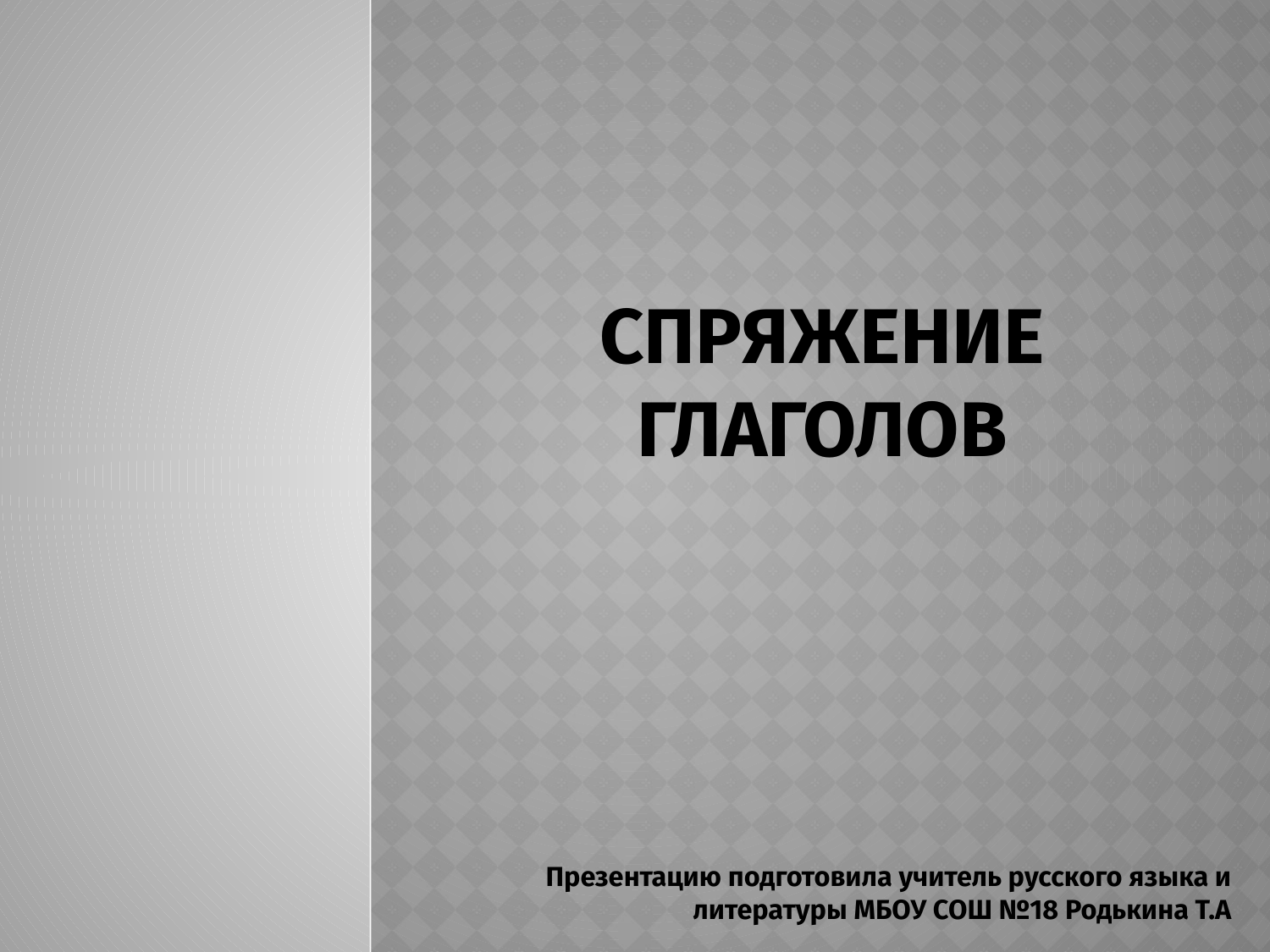

# Спряжение глаголов

Презентацию подготовила учитель русского языка и литературы МБОУ СОШ №18 Родькина Т.А